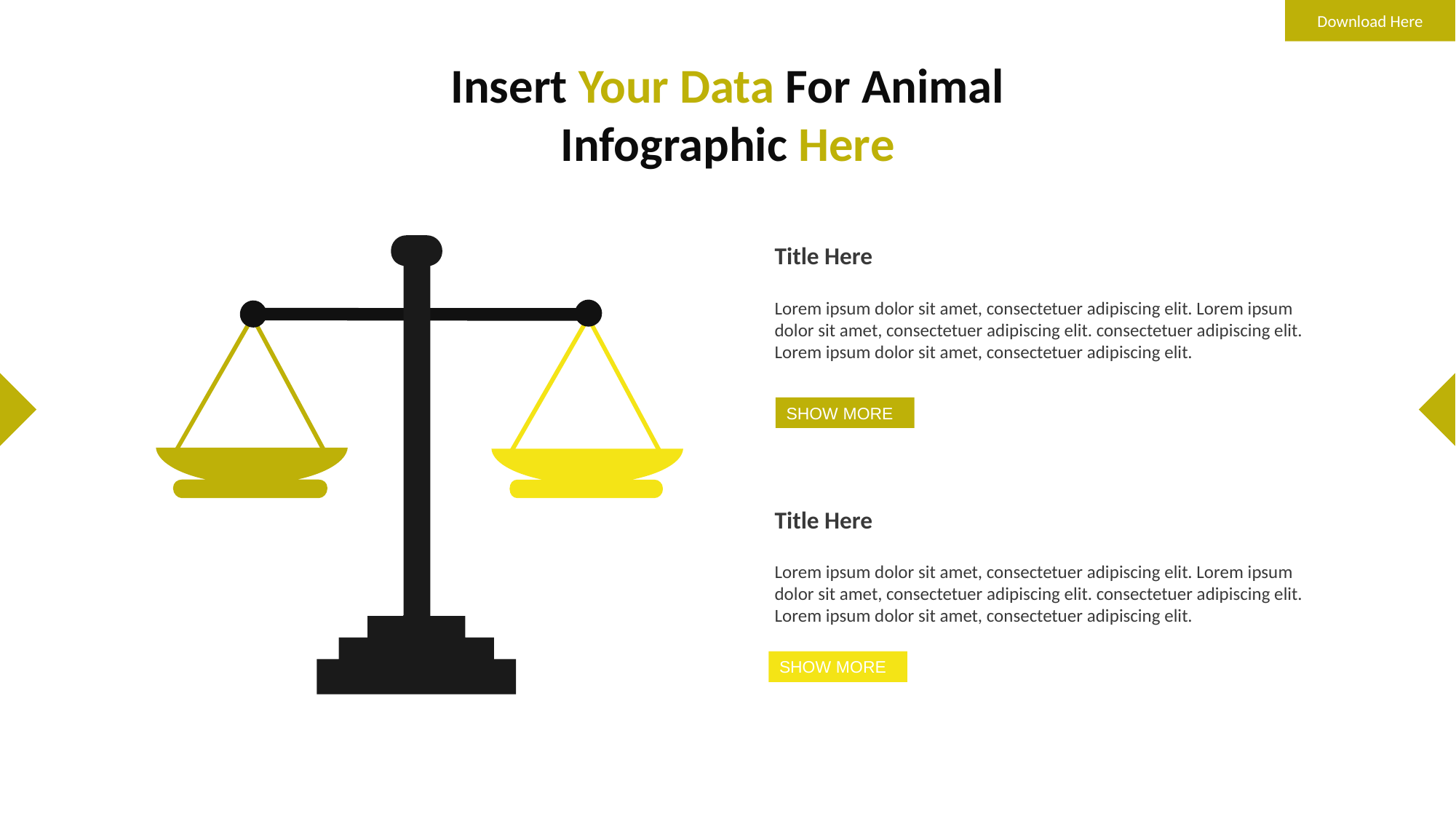

Download Here
Insert Your Data For Animal Infographic Here

Title Here

Lorem ipsum dolor sit amet, consectetuer adipiscing elit. Lorem ipsum dolor sit amet, consectetuer adipiscing elit. consectetuer adipiscing elit. Lorem ipsum dolor sit amet, consectetuer adipiscing elit.

SHOW MORE
Title Here
Lorem ipsum dolor sit amet, consectetuer adipiscing elit. Lorem ipsum dolor sit amet, consectetuer adipiscing elit. consectetuer adipiscing elit. Lorem ipsum dolor sit amet, consectetuer adipiscing elit.
SHOW MORE